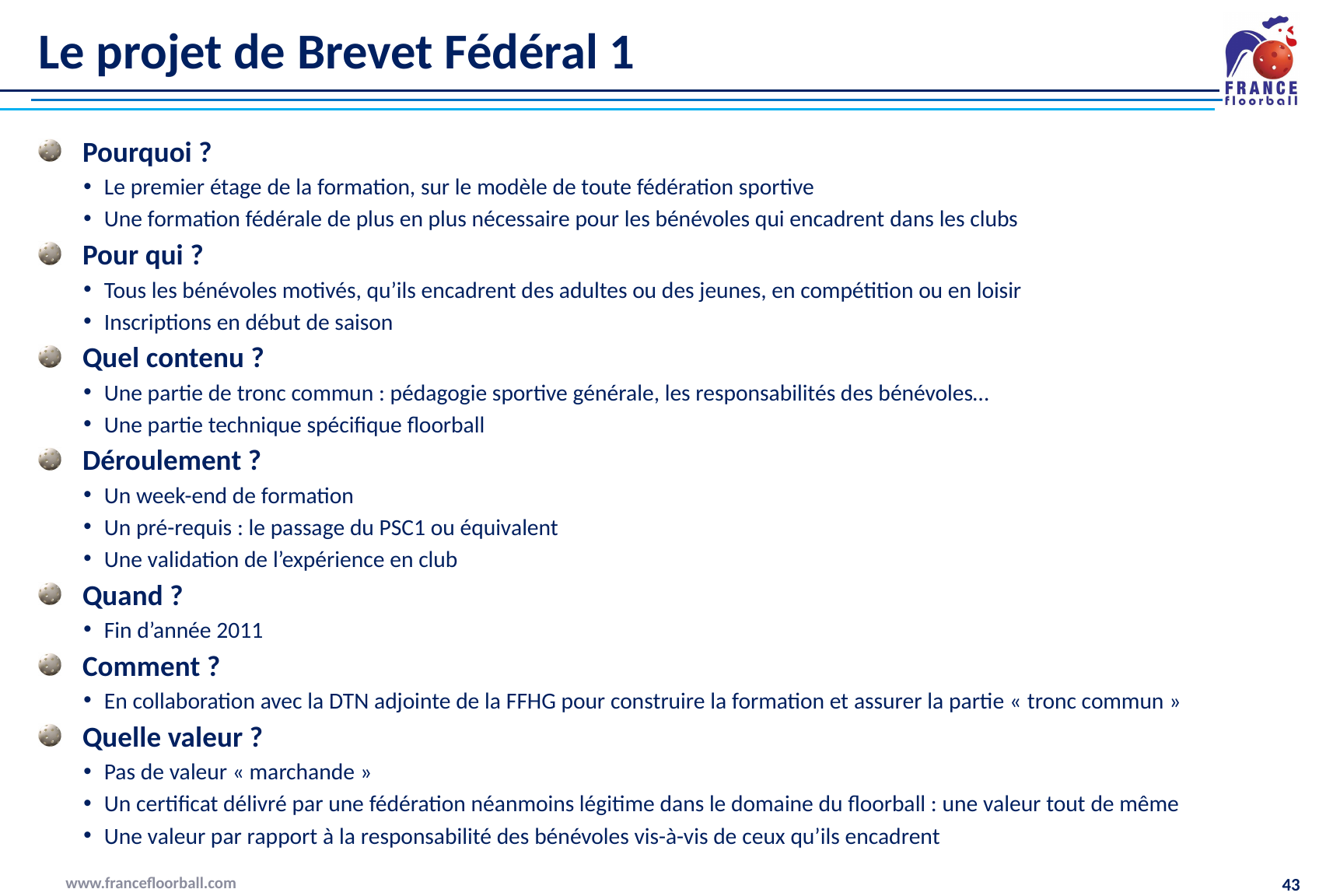

# Le projet de Brevet Fédéral 1
Pourquoi ?
Le premier étage de la formation, sur le modèle de toute fédération sportive
Une formation fédérale de plus en plus nécessaire pour les bénévoles qui encadrent dans les clubs
Pour qui ?
Tous les bénévoles motivés, qu’ils encadrent des adultes ou des jeunes, en compétition ou en loisir
Inscriptions en début de saison
Quel contenu ?
Une partie de tronc commun : pédagogie sportive générale, les responsabilités des bénévoles…
Une partie technique spécifique floorball
Déroulement ?
Un week-end de formation
Un pré-requis : le passage du PSC1 ou équivalent
Une validation de l’expérience en club
Quand ?
Fin d’année 2011
Comment ?
En collaboration avec la DTN adjointe de la FFHG pour construire la formation et assurer la partie « tronc commun »
Quelle valeur ?
Pas de valeur « marchande »
Un certificat délivré par une fédération néanmoins légitime dans le domaine du floorball : une valeur tout de même
Une valeur par rapport à la responsabilité des bénévoles vis-à-vis de ceux qu’ils encadrent
www.francefloorball.com
43